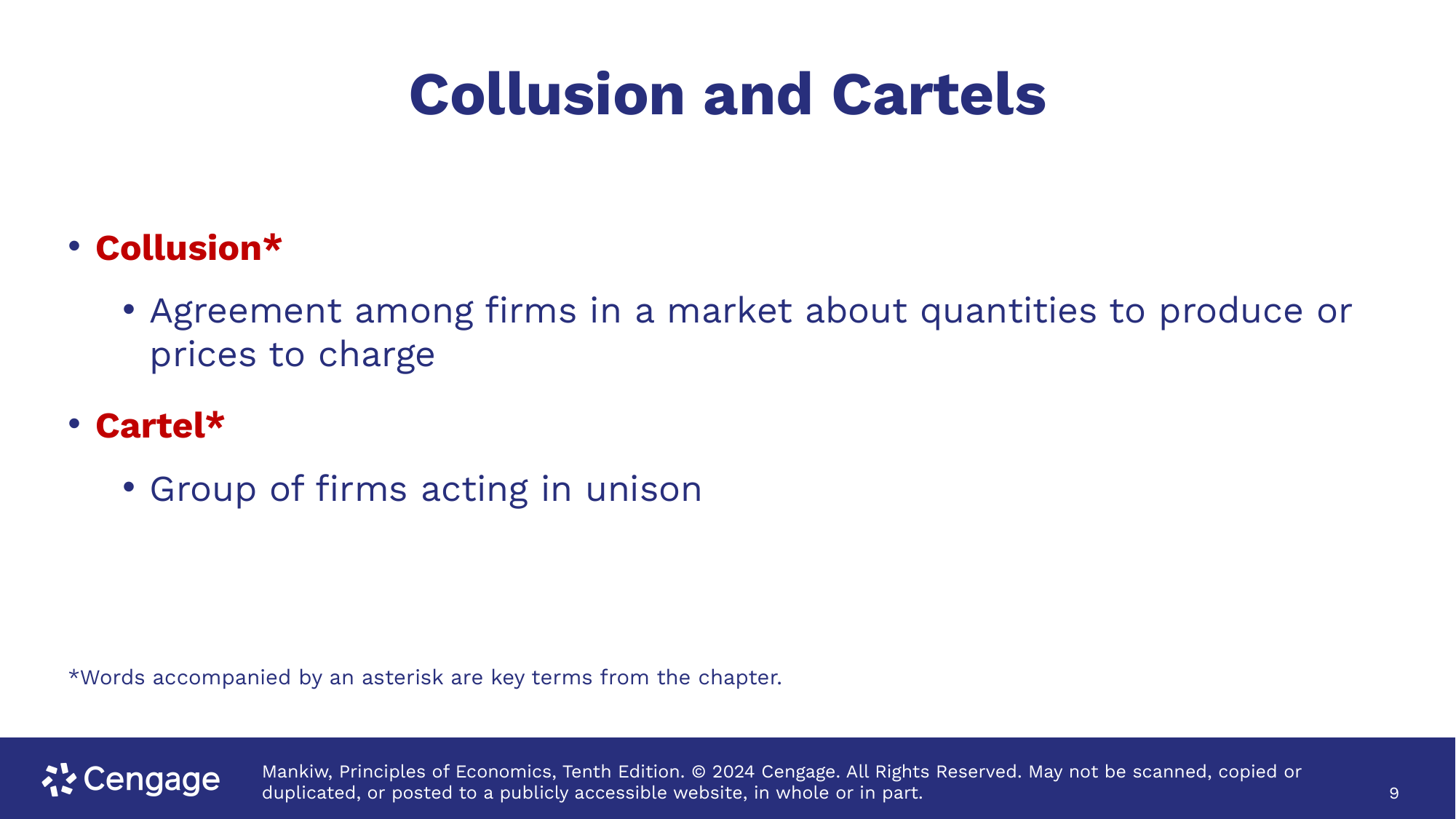

# Collusion and Cartels
Collusion*
Agreement among firms in a market about quantities to produce or prices to charge
Cartel*
Group of firms acting in unison
*Words accompanied by an asterisk are key terms from the chapter.